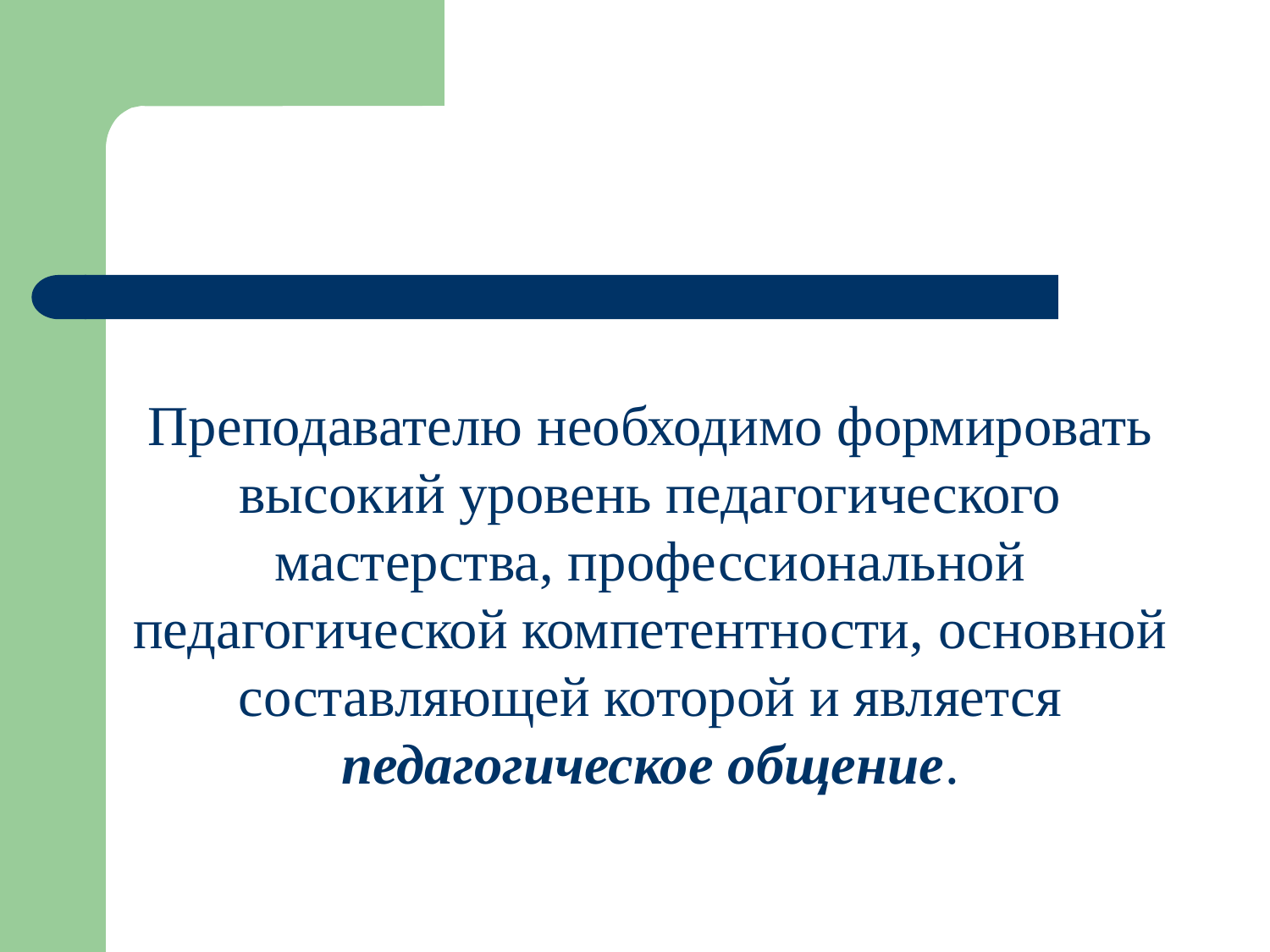

Преподавателю необходимо формировать высокий уровень педагогического мастерства, профессиональной педагогической компетентности, основной составляющей которой и является педагогическое общение.